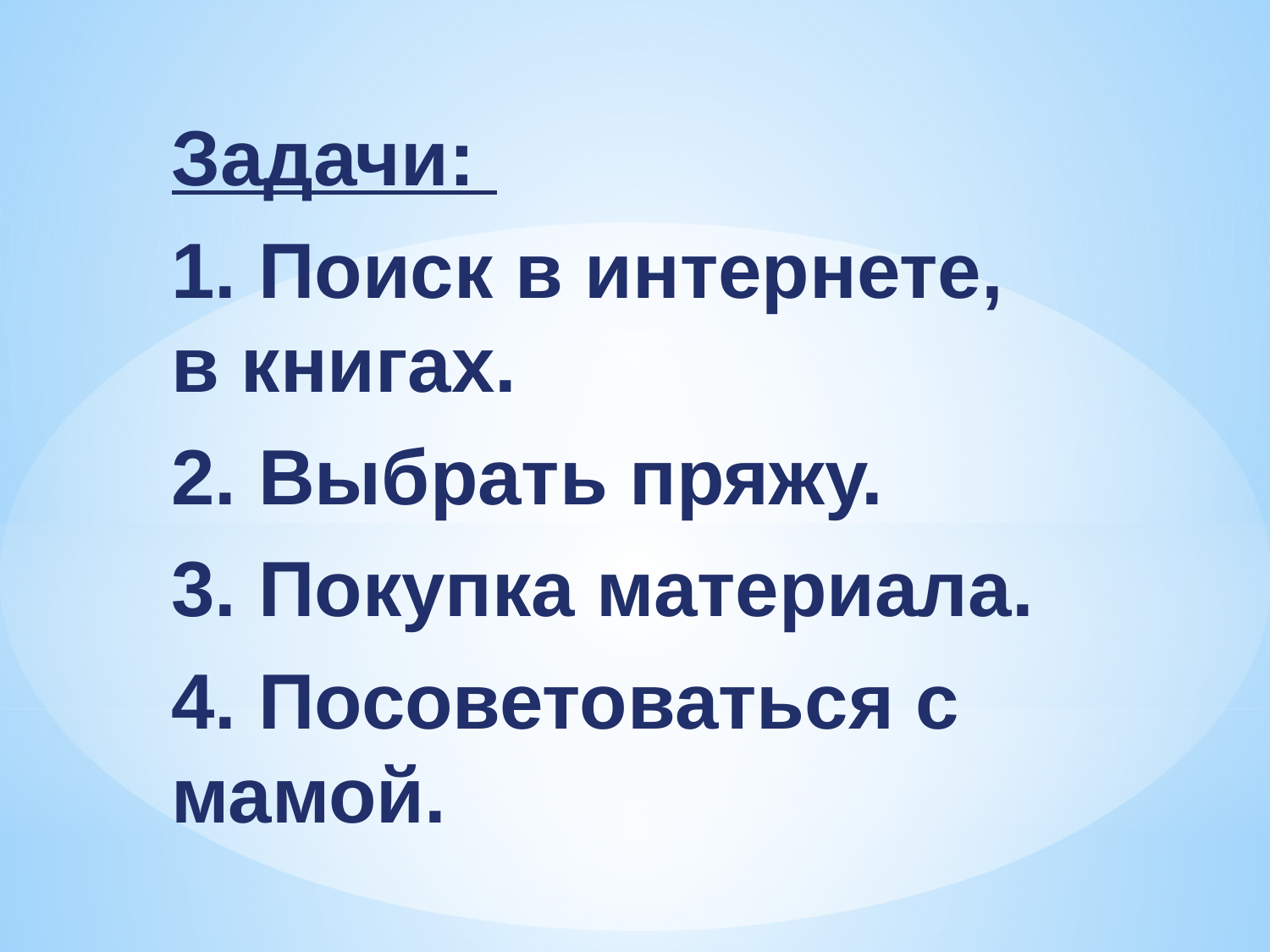

Задачи:
1. Поиск в интернете, в книгах.
2. Выбрать пряжу.
3. Покупка материала.
4. Посоветоваться с мамой.